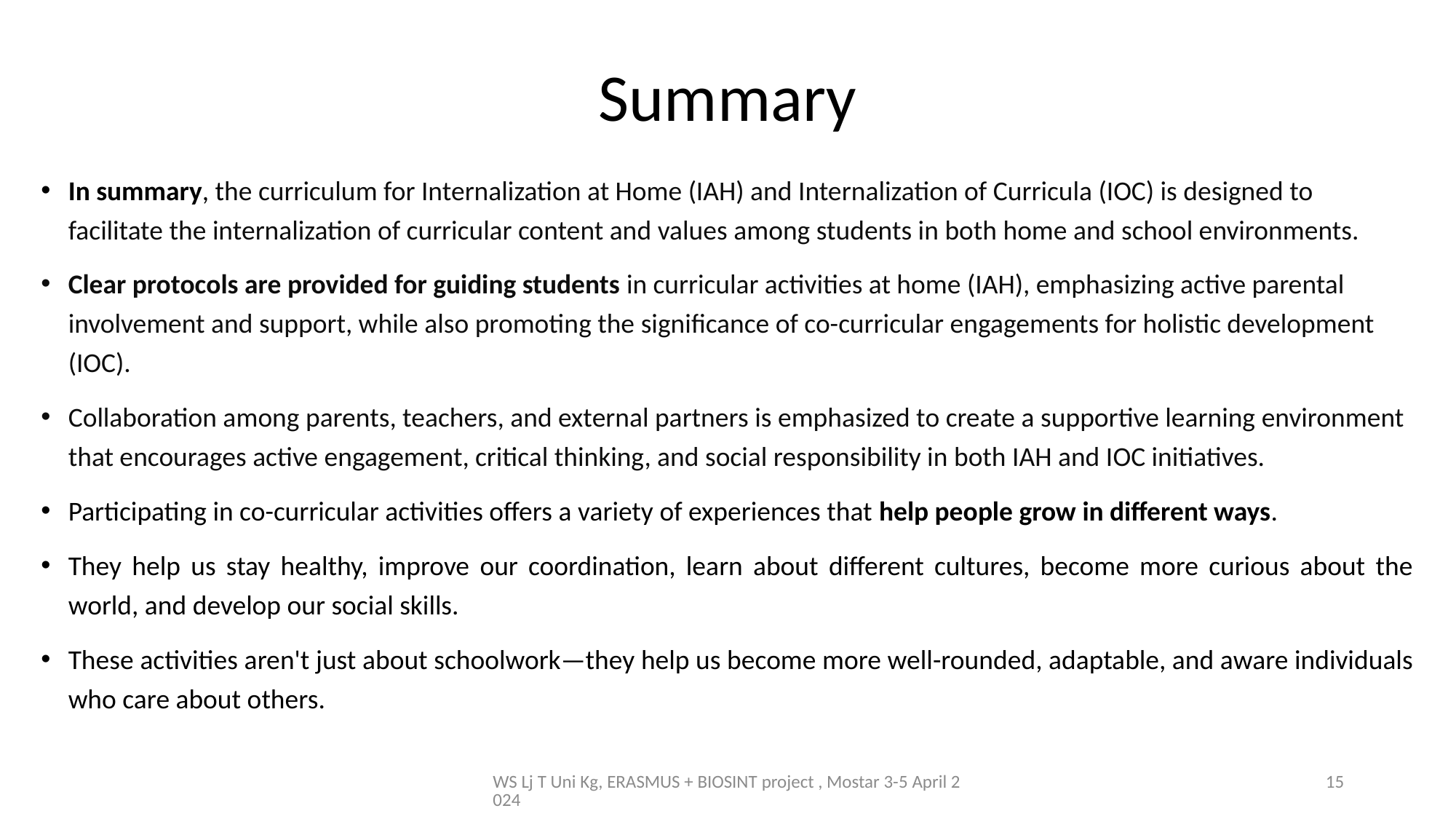

# Summary
In summary, the curriculum for Internalization at Home (IAH) and Internalization of Curricula (IOC) is designed to facilitate the internalization of curricular content and values among students in both home and school environments.
Clear protocols are provided for guiding students in curricular activities at home (IAH), emphasizing active parental involvement and support, while also promoting the significance of co-curricular engagements for holistic development (IOC).
Collaboration among parents, teachers, and external partners is emphasized to create a supportive learning environment that encourages active engagement, critical thinking, and social responsibility in both IAH and IOC initiatives.
Participating in co-curricular activities offers a variety of experiences that help people grow in different ways.
They help us stay healthy, improve our coordination, learn about different cultures, become more curious about the world, and develop our social skills.
These activities aren't just about schoolwork—they help us become more well-rounded, adaptable, and aware individuals who care about others.

WS Lj T Uni Kg, ERASMUS + BIOSINT project , Mostar 3-5 April 2024
15